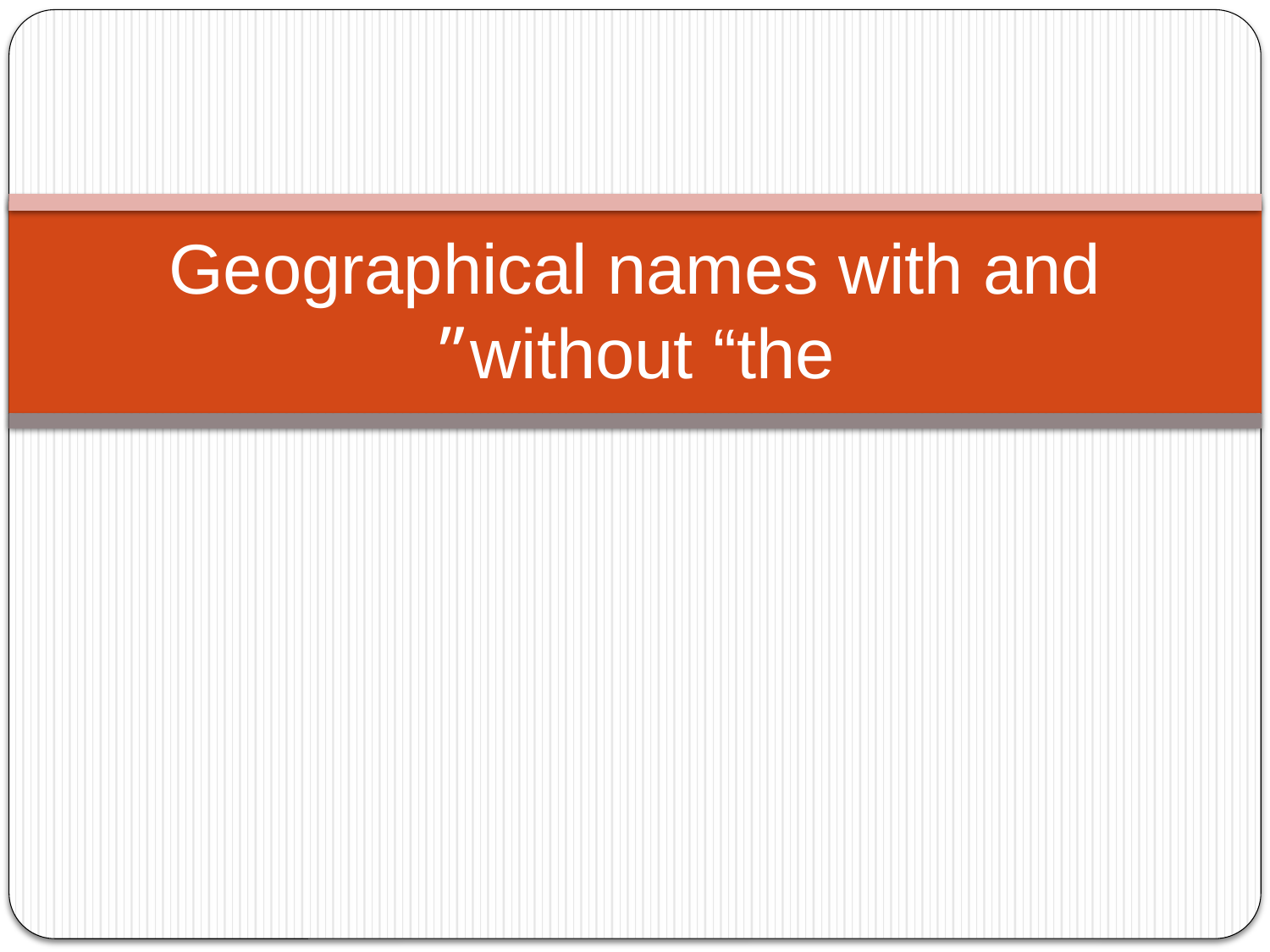

# Geographical names with and without “the”